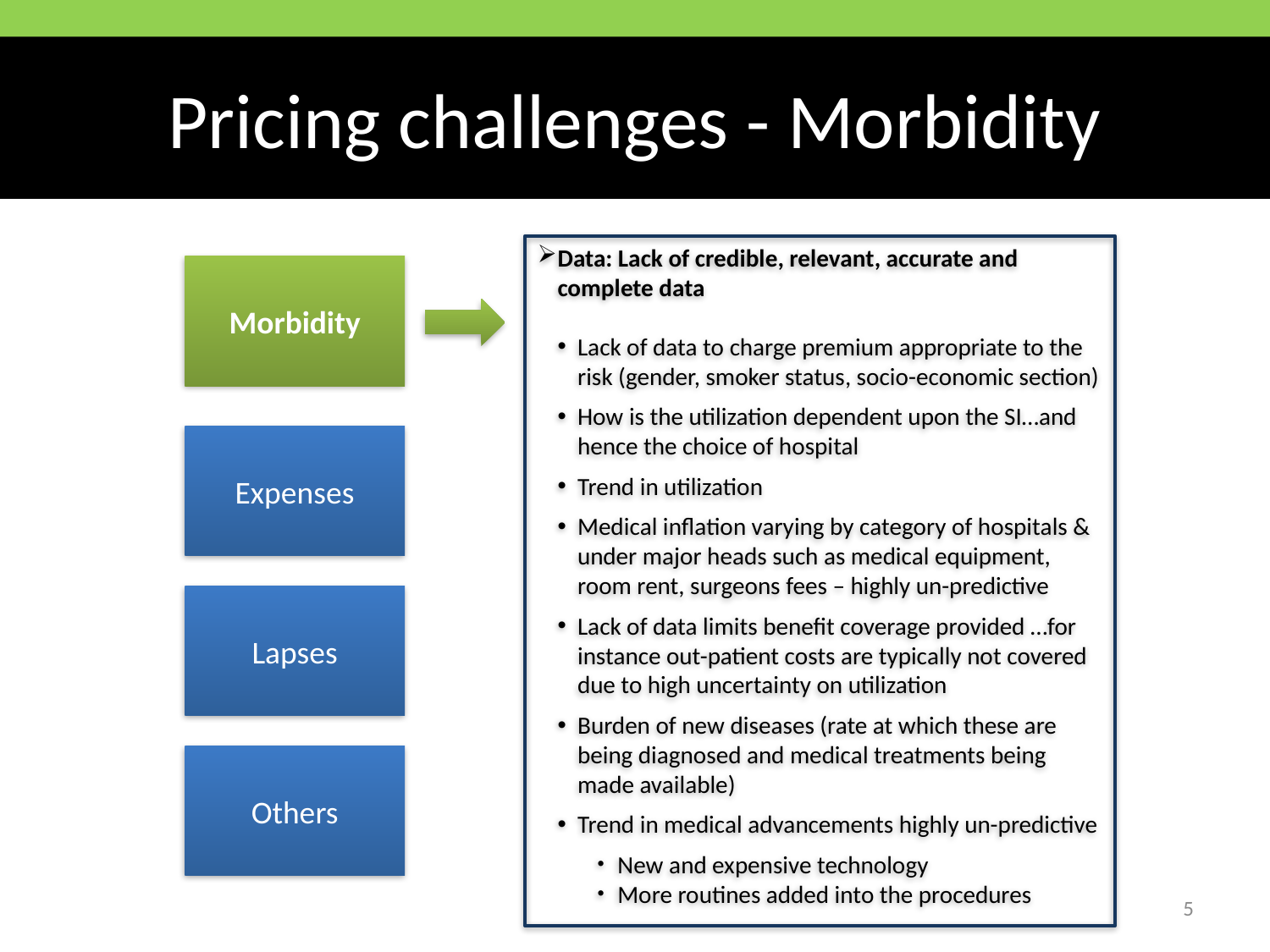

# Pricing challenges - Morbidity
Data: Lack of credible, relevant, accurate and  complete data

Lack of data to charge premium appropriate to the risk (gender, smoker status, socio-economic section)
How is the utilization dependent upon the SI…and hence the choice of hospital
Trend in utilization
Medical inflation varying by category of hospitals & under major heads such as medical equipment, room rent, surgeons fees – highly un-predictive
Lack of data limits benefit coverage provided …for instance out-patient costs are typically not covered due to high uncertainty on utilization
Burden of new diseases (rate at which these are being diagnosed and medical treatments being made available)
Trend in medical advancements highly un-predictive
New and expensive technology
More routines added into the procedures

Morbidity

Expenses
Lapses
Others
5